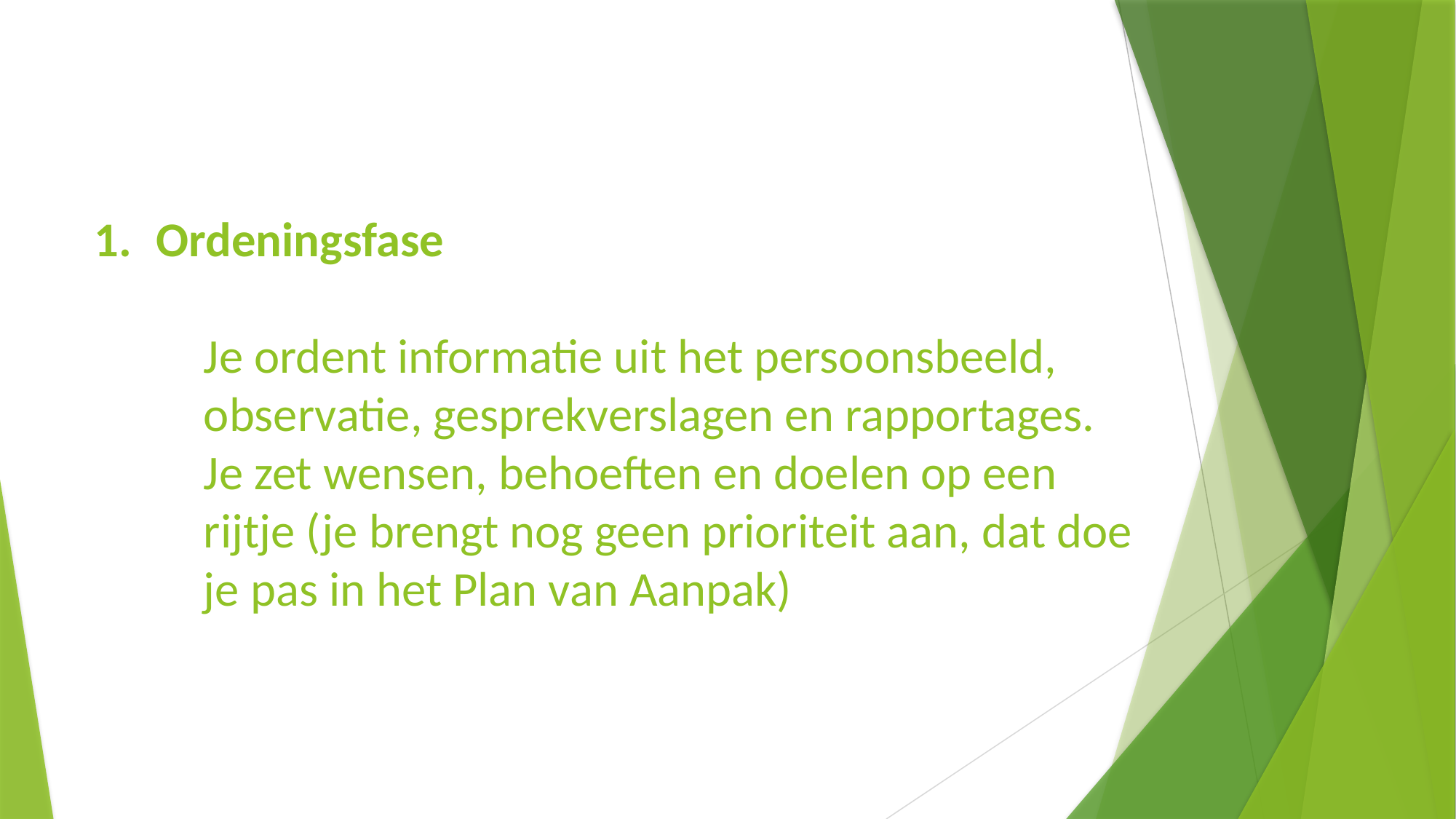

#

Ordeningsfase

Je ordent informatie uit het persoonsbeeld, observatie, gesprekverslagen en rapportages.
Je zet wensen, behoeften en doelen op een rijtje (je brengt nog geen prioriteit aan, dat doe je pas in het Plan van Aanpak)